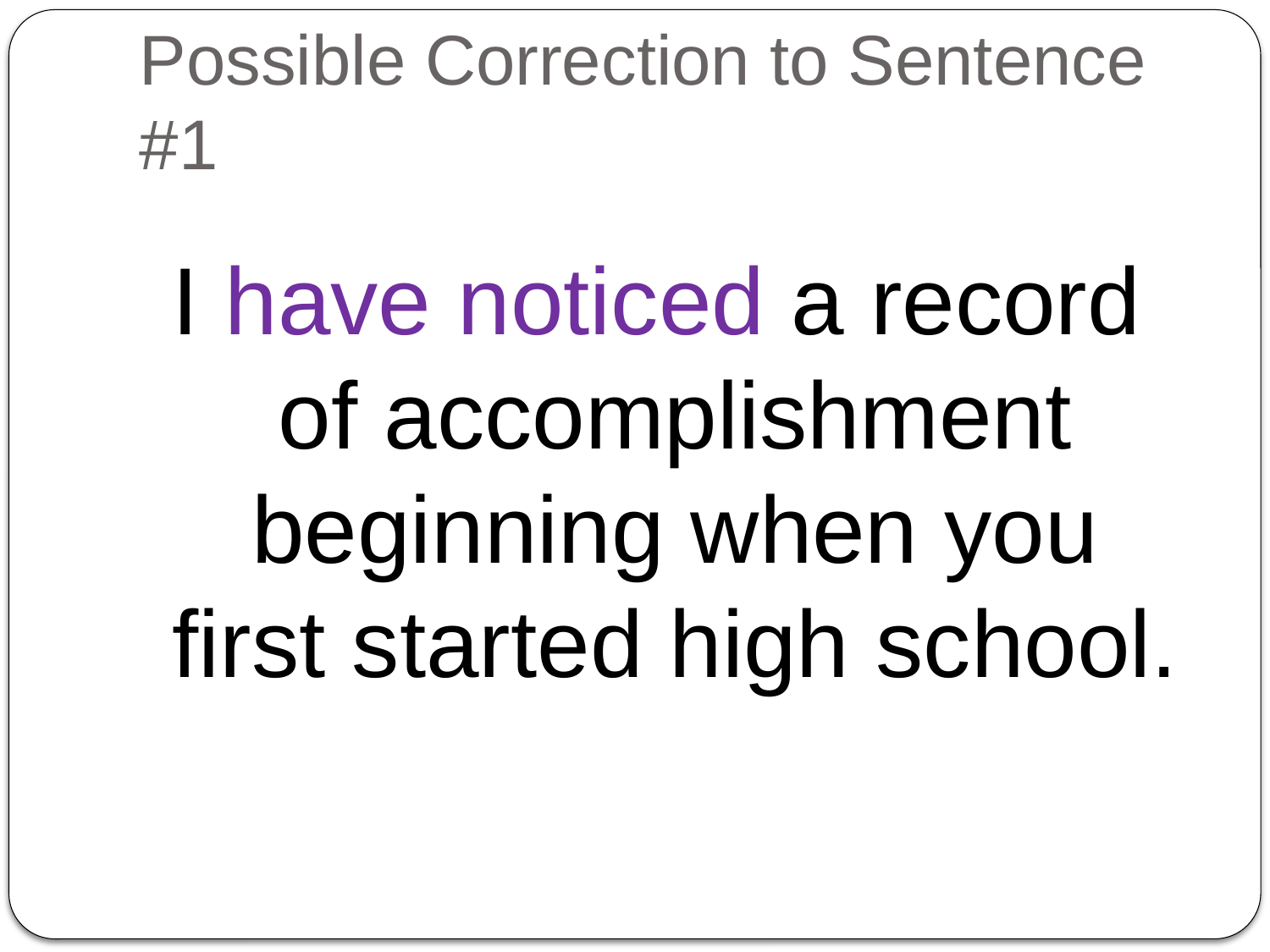

# Possible Correction to Sentence #1
I have noticed a record of accomplishment beginning when you first started high school.